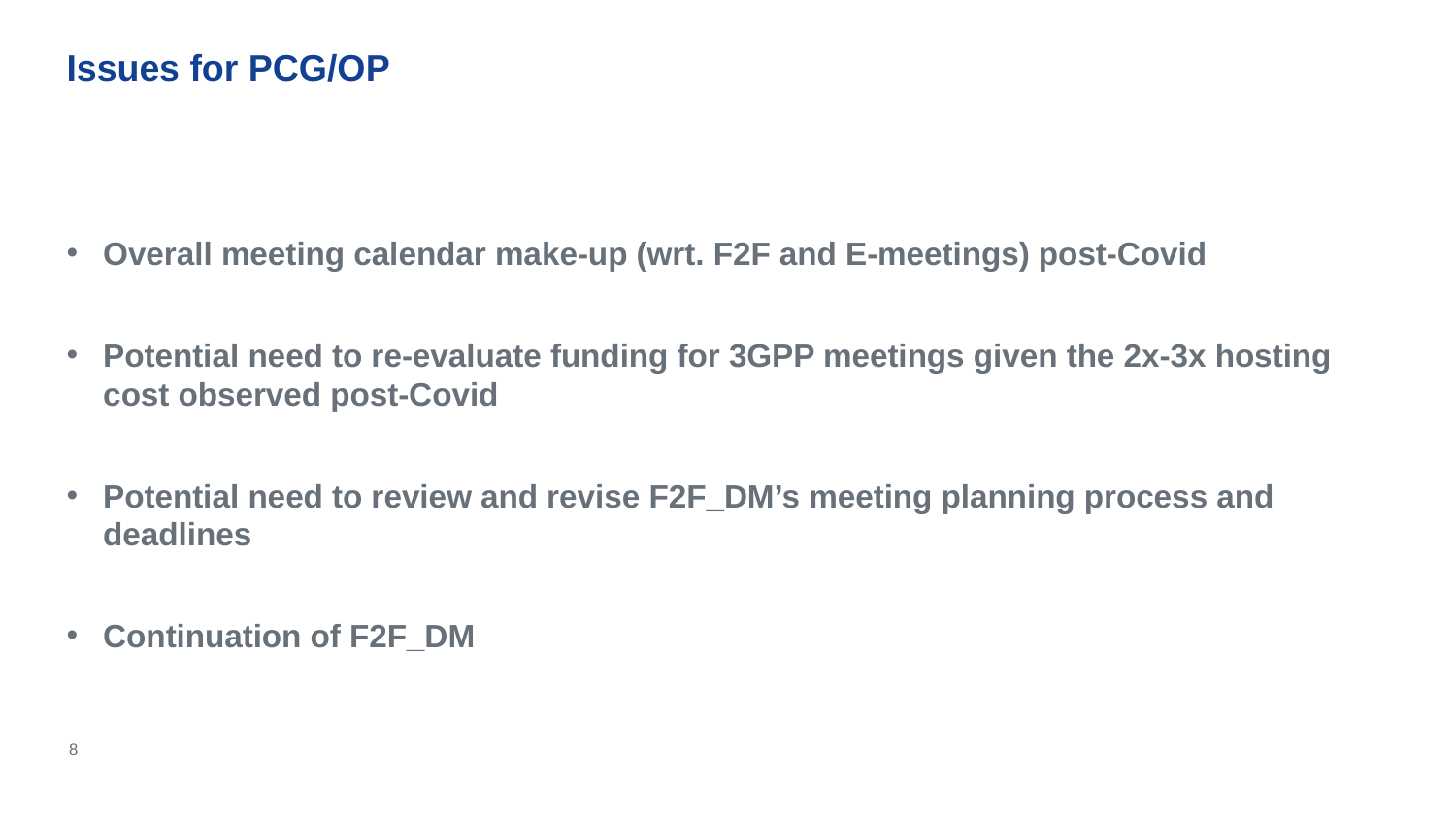

# Issues for PCG/OP

Overall meeting calendar make-up (wrt. F2F and E-meetings) post-Covid

Potential need to re-evaluate funding for 3GPP meetings given the 2x-3x hosting cost observed post-Covid

Potential need to review and revise F2F_DM’s meeting planning process and deadlines

Continuation of F2F_DM